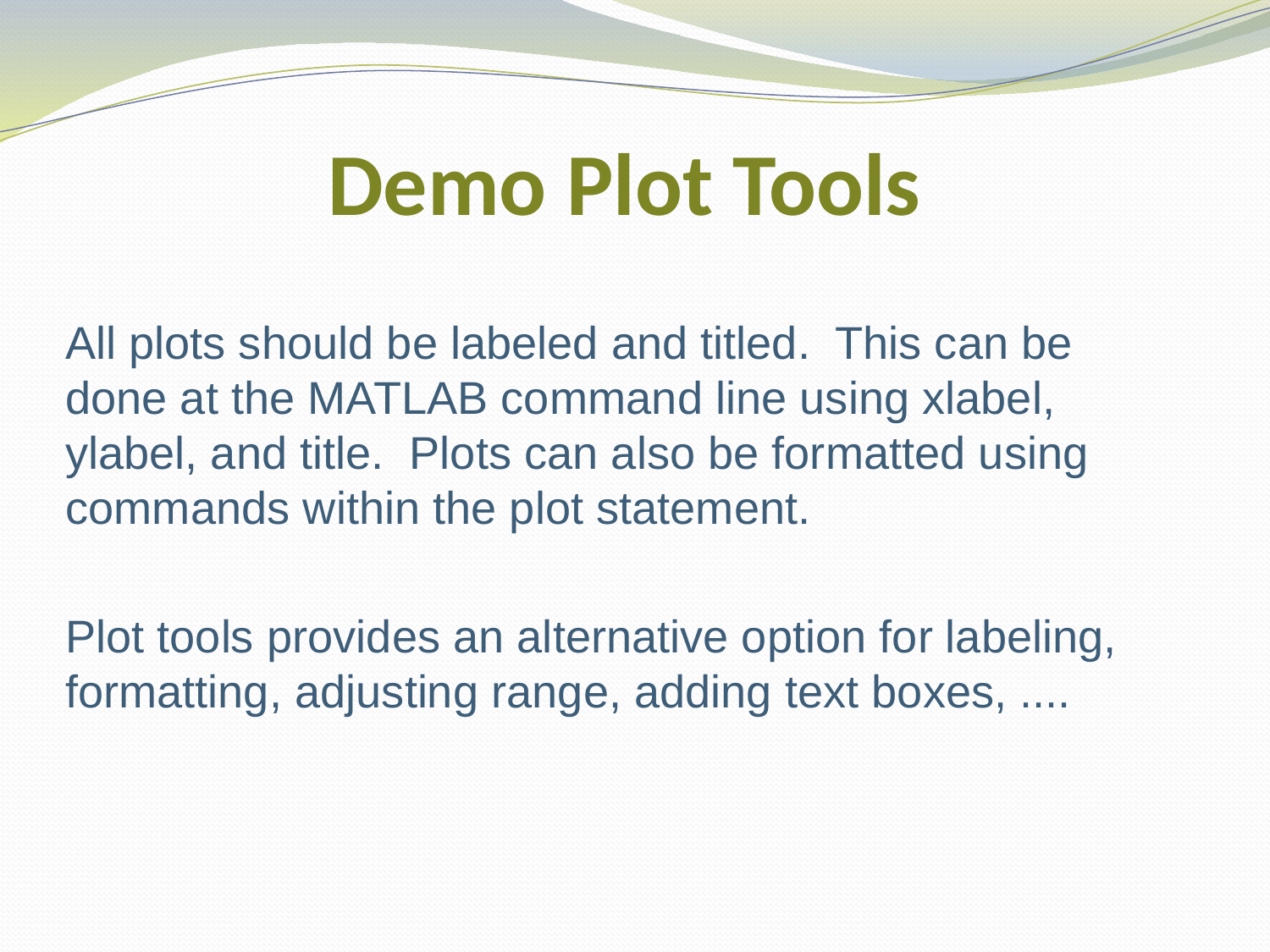

# Demo Plot Tools
All plots should be labeled and titled.  This can be done at the MATLAB command line using xlabel, ylabel, and title.  Plots can also be formatted using commands within the plot statement.

Plot tools provides an alternative option for labeling, formatting, adjusting range, adding text boxes, ....